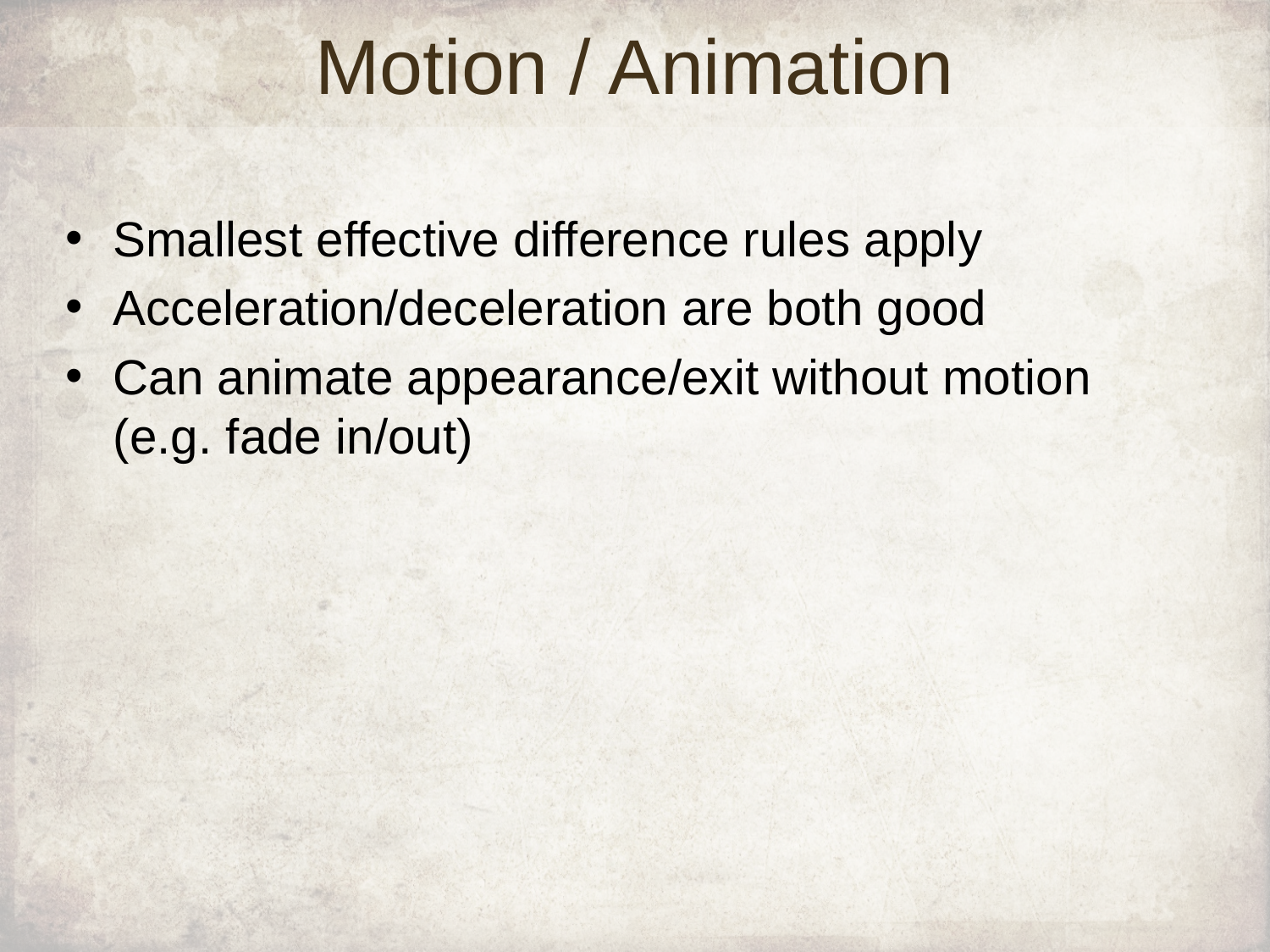

# Motion / Animation
Smallest effective difference rules apply
Acceleration/deceleration are both good
Can animate appearance/exit without motion (e.g. fade in/out)